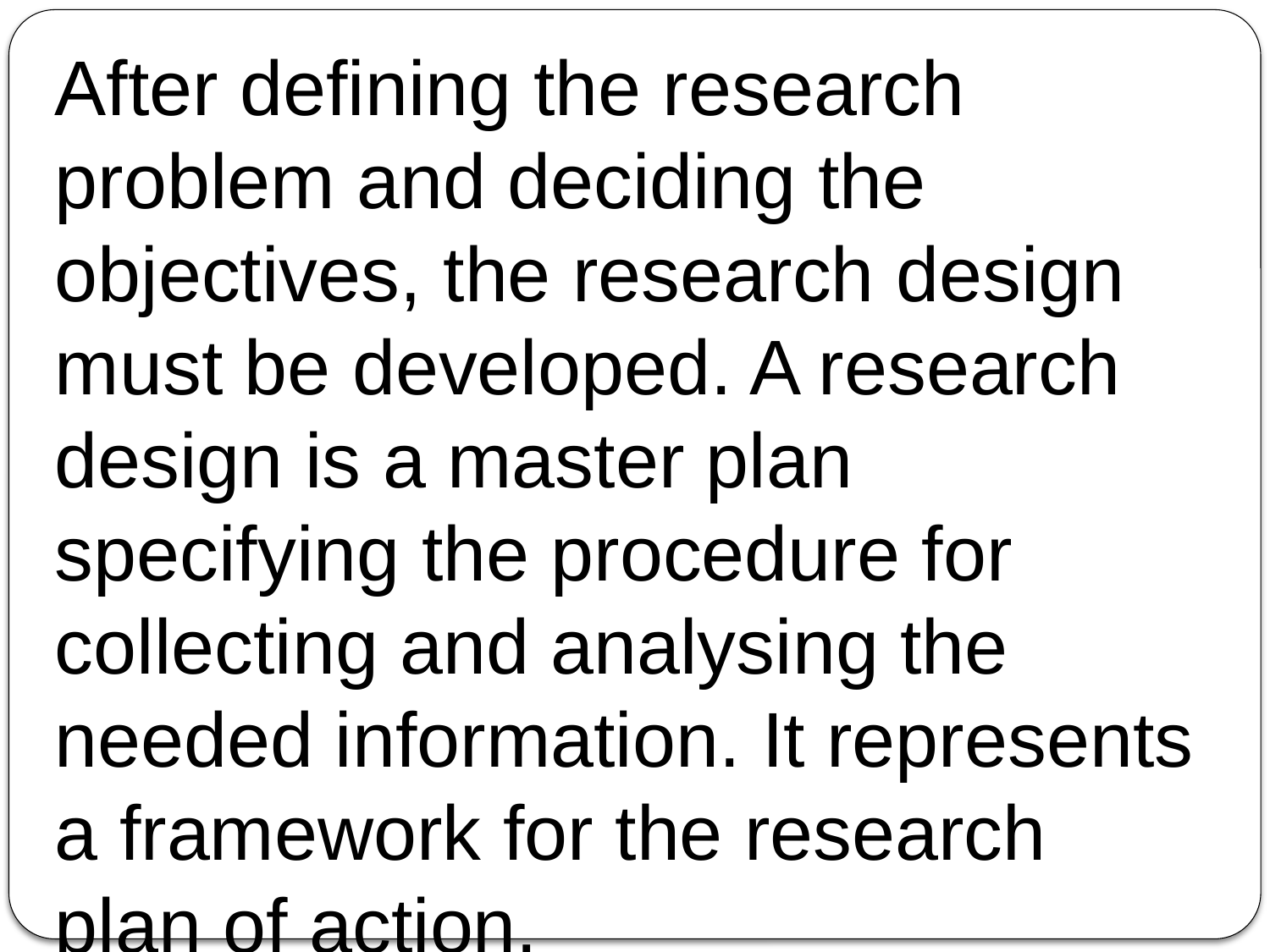

After defining the research problem and deciding the objectives, the research design must be developed. A research design is a master plan specifying the procedure for collecting and analysing the needed information. It represents a framework for the research plan of action.